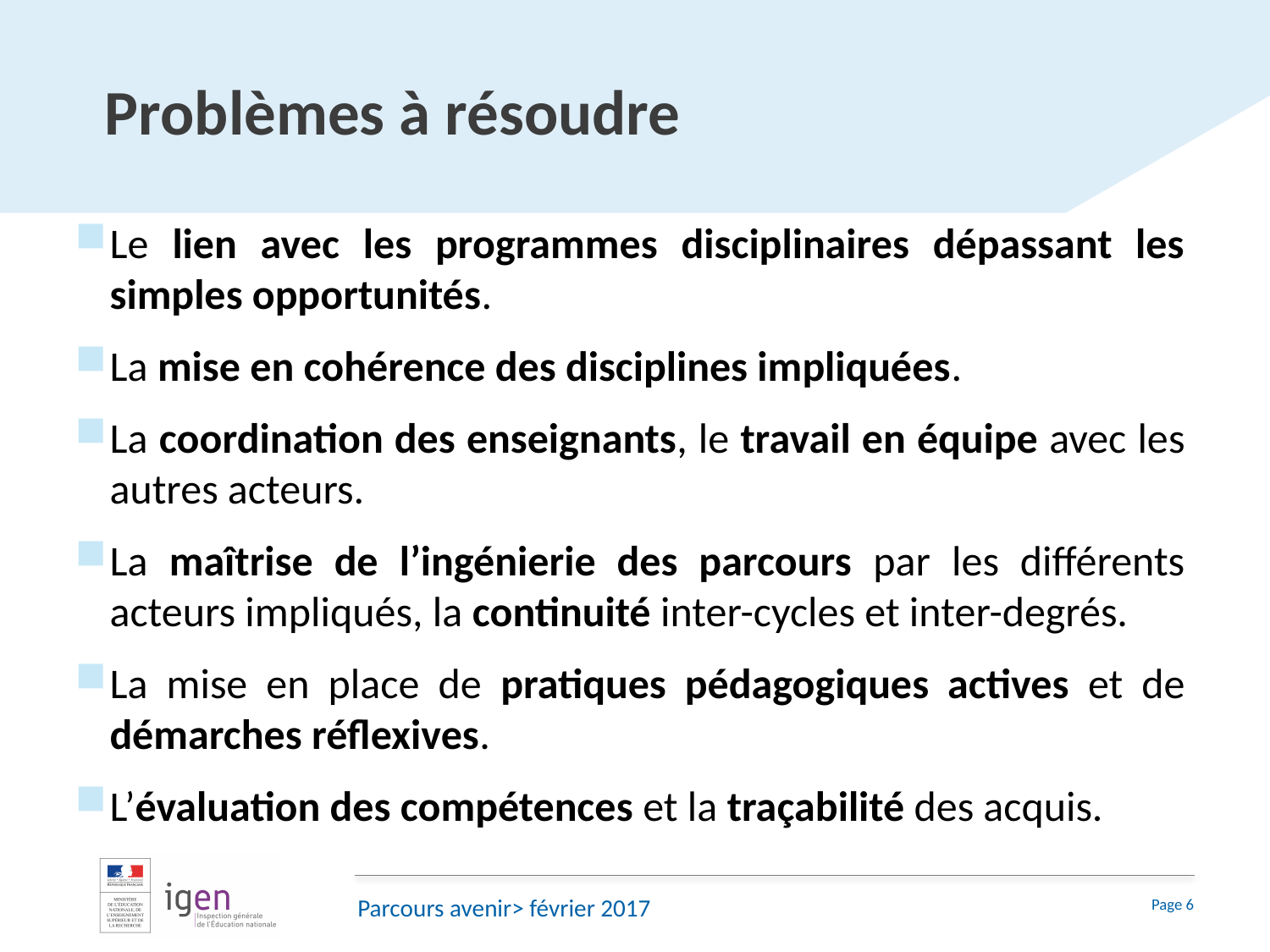

# Problèmes à résoudre
Le lien avec les programmes disciplinaires dépassant les simples opportunités.

La mise en cohérence des disciplines impliquées.

La coordination des enseignants, le travail en équipe avec les autres acteurs.

La maîtrise de l’ingénierie des parcours par les différents acteurs impliqués, la continuité inter-cycles et inter-degrés.

La mise en place de pratiques pédagogiques actives et de démarches réflexives.

L’évaluation des compétences et la traçabilité des acquis.